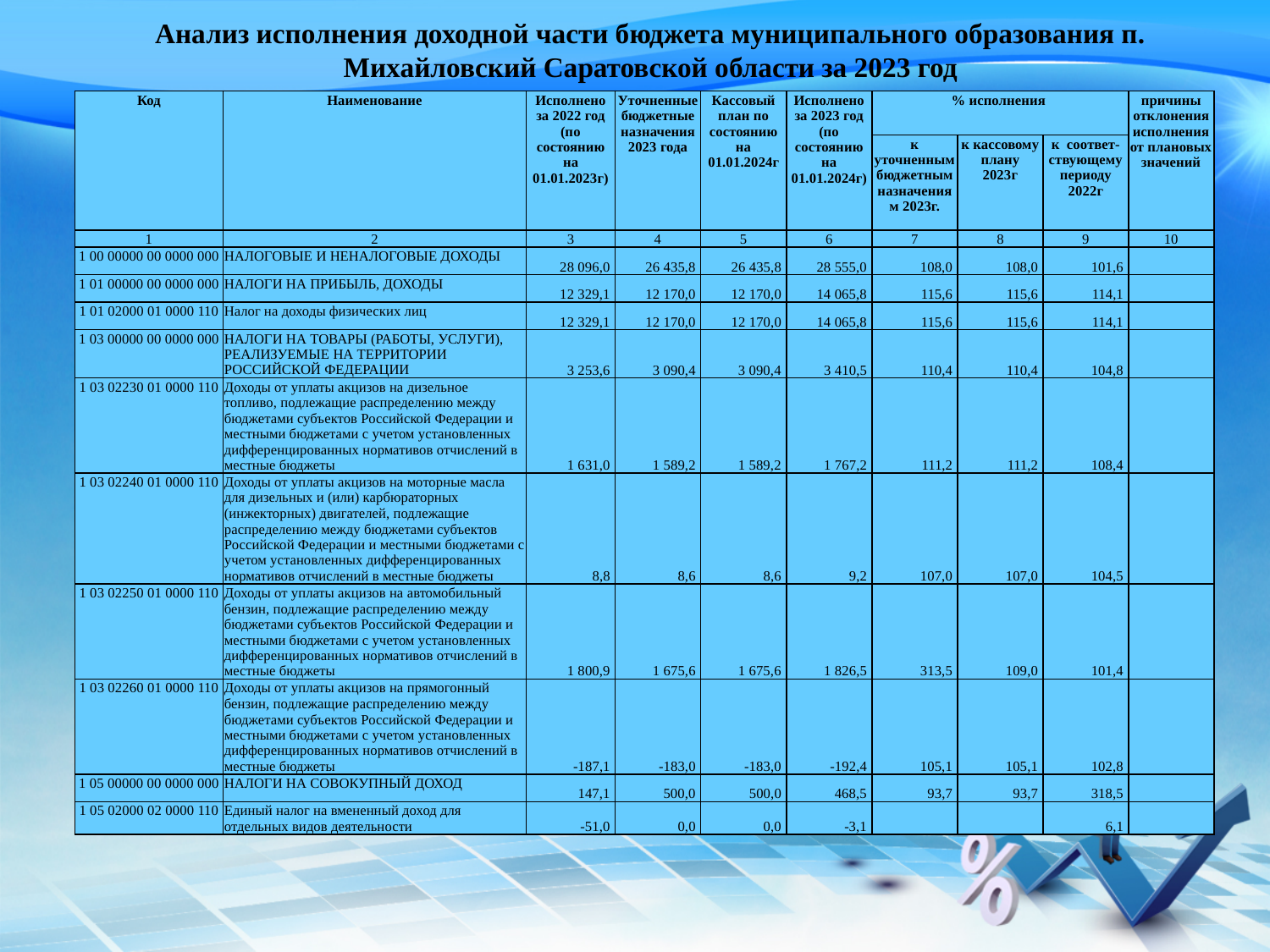

# Анализ исполнения доходной части бюджета муниципального образования п. Михайловский Саратовской области за 2023 год
| Код | Наименование | Исполнено за 2022 год (по состоянию на 01.01.2023г) | Уточненные бюджетные назначения 2023 года | Кассовый план по состоянию на 01.01.2024г | Исполнено за 2023 год (по состоянию на 01.01.2024г) | % исполнения |  |  | причины отклонения исполнения от плановых значений |
| --- | --- | --- | --- | --- | --- | --- | --- | --- | --- |
|  |  |  |  |  |  | к уточненным бюджетным назначениям 2023г. | к кассовому плану 2023г | к соответ-ствующему периоду 2022г |  |
| 1 | 2 | 3 | 4 | 5 | 6 | 7 | 8 | 9 | 10 |
| 1 00 00000 00 0000 000 | НАЛОГОВЫЕ И НЕНАЛОГОВЫЕ ДОХОДЫ | 28 096,0 | 26 435,8 | 26 435,8 | 28 555,0 | 108,0 | 108,0 | 101,6 |  |
| 1 01 00000 00 0000 000 | НАЛОГИ НА ПРИБЫЛЬ, ДОХОДЫ | 12 329,1 | 12 170,0 | 12 170,0 | 14 065,8 | 115,6 | 115,6 | 114,1 |  |
| 1 01 02000 01 0000 110 | Налог на доходы физических лиц | 12 329,1 | 12 170,0 | 12 170,0 | 14 065,8 | 115,6 | 115,6 | 114,1 |  |
| 1 03 00000 00 0000 000 | НАЛОГИ НА ТОВАРЫ (РАБОТЫ, УСЛУГИ), РЕАЛИЗУЕМЫЕ НА ТЕРРИТОРИИ РОССИЙСКОЙ ФЕДЕРАЦИИ | 3 253,6 | 3 090,4 | 3 090,4 | 3 410,5 | 110,4 | 110,4 | 104,8 |  |
| 1 03 02230 01 0000 110 | Доходы от уплаты акцизов на дизельное топливо, подлежащие распределению между бюджетами субъектов Российской Федерации и местными бюджетами с учетом установленных дифференцированных нормативов отчислений в местные бюджеты | 1 631,0 | 1 589,2 | 1 589,2 | 1 767,2 | 111,2 | 111,2 | 108,4 |  |
| 1 03 02240 01 0000 110 | Доходы от уплаты акцизов на моторные масла для дизельных и (или) карбюраторных (инжекторных) двигателей, подлежащие распределению между бюджетами субъектов Российской Федерации и местными бюджетами с учетом установленных дифференцированных нормативов отчислений в местные бюджеты | 8,8 | 8,6 | 8,6 | 9,2 | 107,0 | 107,0 | 104,5 |  |
| 1 03 02250 01 0000 110 | Доходы от уплаты акцизов на автомобильный бензин, подлежащие распределению между бюджетами субъектов Российской Федерации и местными бюджетами с учетом установленных дифференцированных нормативов отчислений в местные бюджеты | 1 800,9 | 1 675,6 | 1 675,6 | 1 826,5 | 313,5 | 109,0 | 101,4 |  |
| 1 03 02260 01 0000 110 | Доходы от уплаты акцизов на прямогонный бензин, подлежащие распределению между бюджетами субъектов Российской Федерации и местными бюджетами с учетом установленных дифференцированных нормативов отчислений в местные бюджеты | -187,1 | -183,0 | -183,0 | -192,4 | 105,1 | 105,1 | 102,8 |  |
| 1 05 00000 00 0000 000 | НАЛОГИ НА СОВОКУПНЫЙ ДОХОД | 147,1 | 500,0 | 500,0 | 468,5 | 93,7 | 93,7 | 318,5 |  |
| 1 05 02000 02 0000 110 | Единый налог на вмененный доход для отдельных видов деятельности | -51,0 | 0,0 | 0,0 | -3,1 |  |  | 6,1 |  |